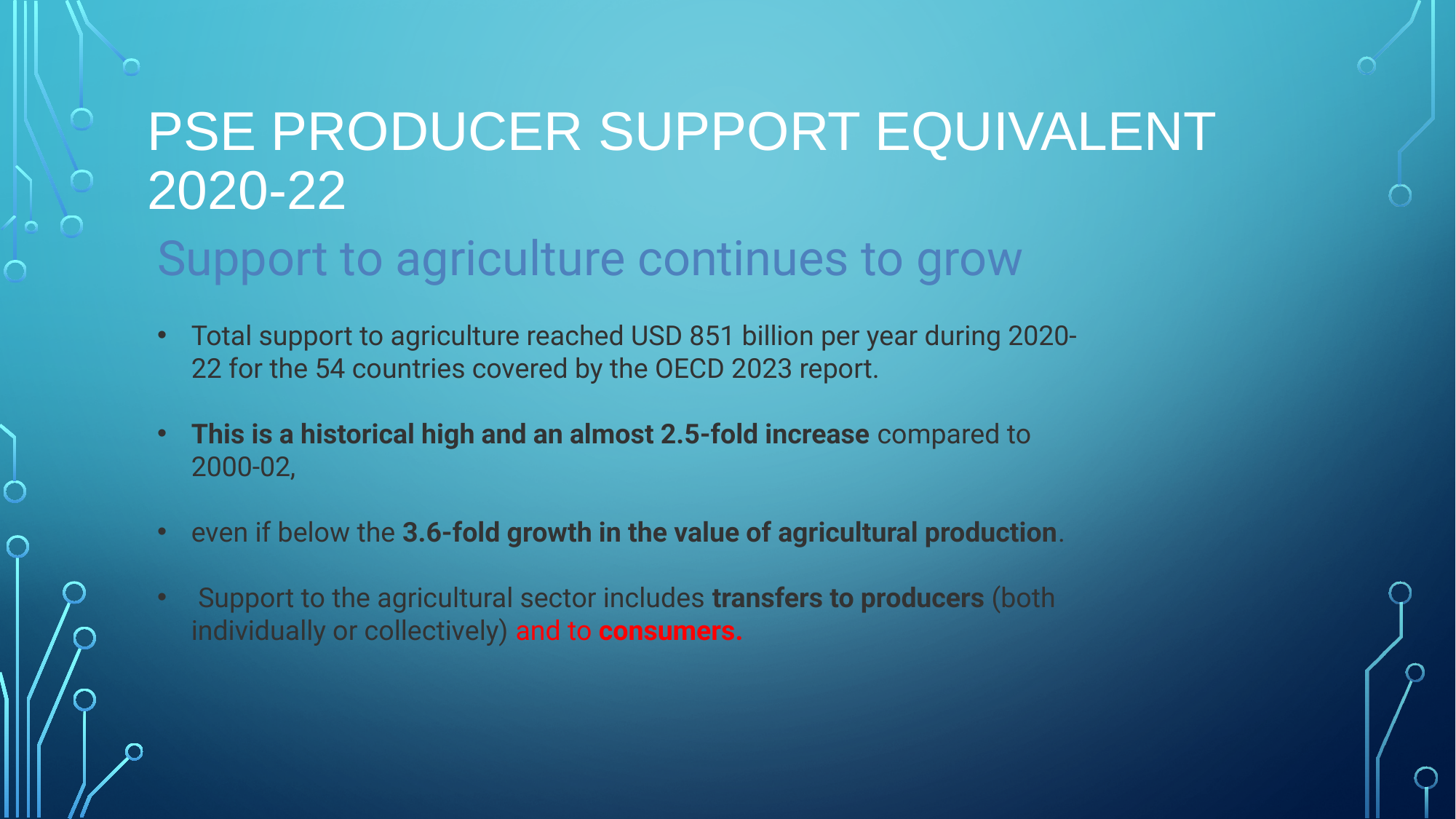

# PSE producer support equivalent 2020-22
Support to agriculture continues to grow

Total support to agriculture reached USD 851 billion per year during 2020-22 for the 54 countries covered by the OECD 2023 report.

This is a historical high and an almost 2.5-fold increase compared to 2000-02,

even if below the 3.6-fold growth in the value of agricultural production.

 Support to the agricultural sector includes transfers to producers (both individually or collectively) and to consumers.